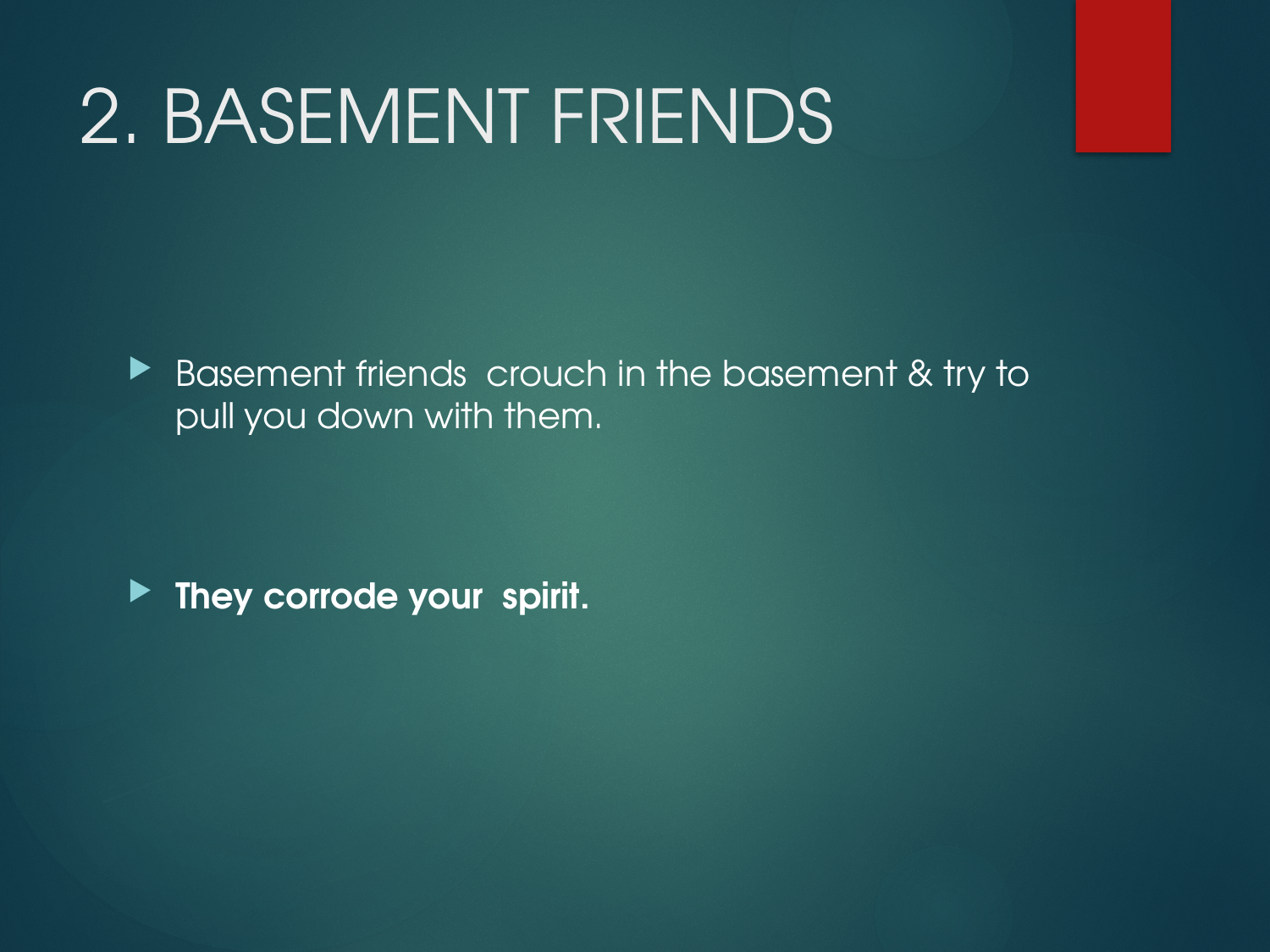

# 2. BASEMENT FRIENDS

Basement friends  crouch in the basement & try to pull you down with them.

They corrode your  spirit.